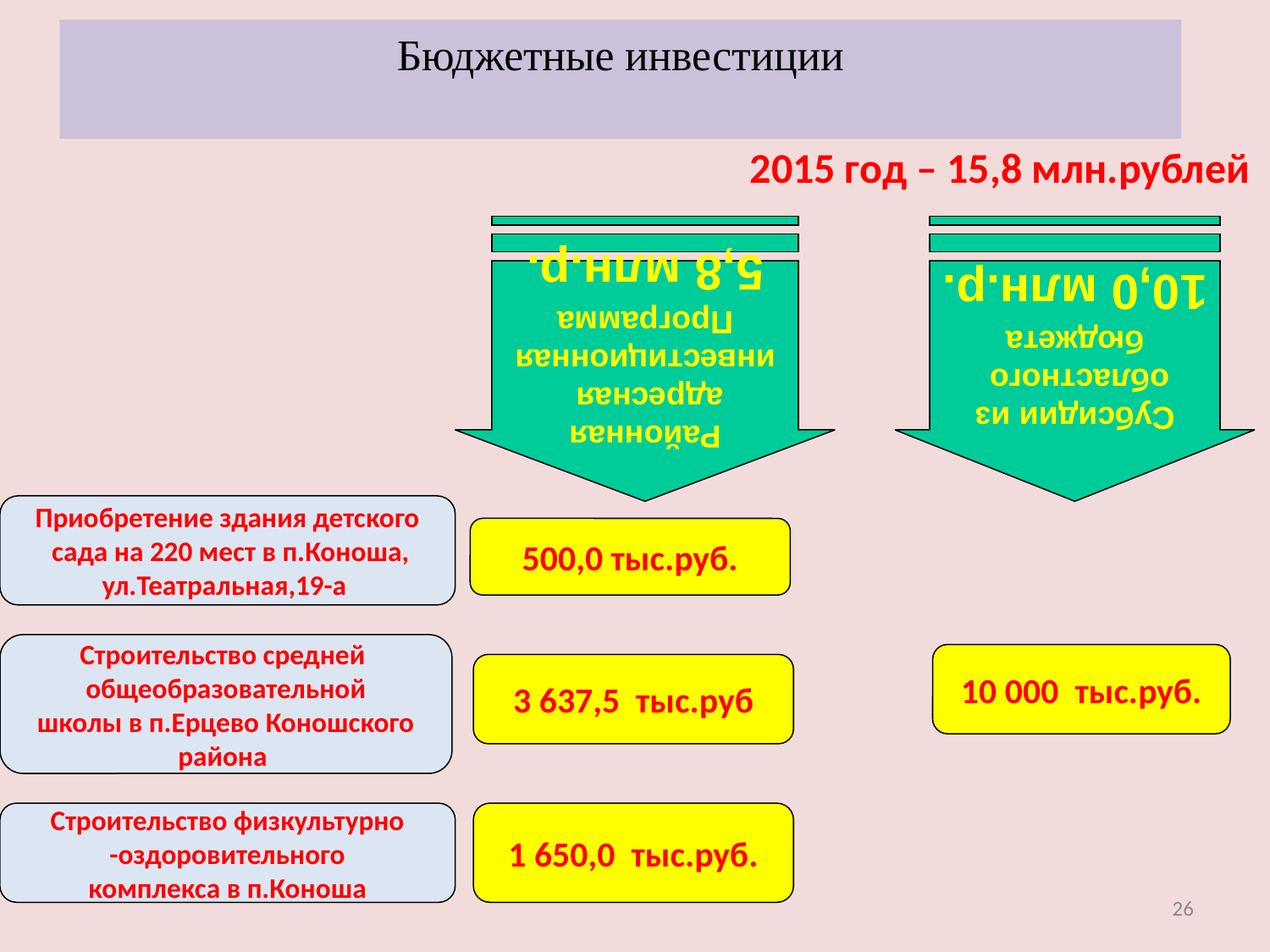

# Бюджетные инвестиции
2015 год – 15,8 млн.рублей
Районная
адресная
инвестиционная
Программа
5,8 млн.р.
Субсидии из
областного
бюджета
10,0 млн.р.
Приобретение здания детского
 сада на 220 мест в п.Коноша,
ул.Театральная,19-а
500,0 тыс.руб.
Строительство средней
общеобразовательной
 школы в п.Ерцево Коношского
района
10 000  тыс.руб.
3 637,5  тыс.руб
Строительство физкультурно
-оздоровительного
 комплекса в п.Коноша
1 650,0  тыс.руб.
26